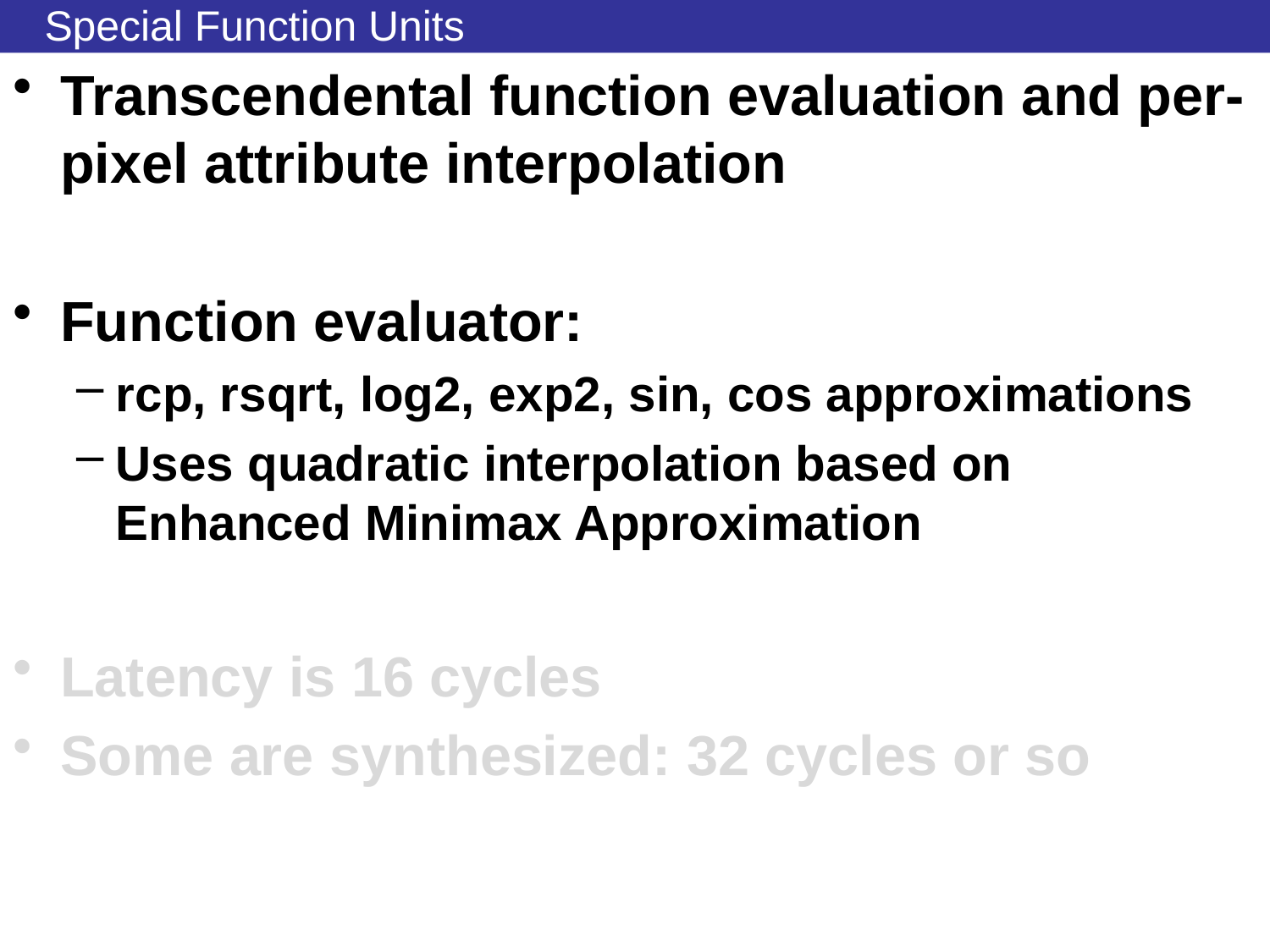

# Special Function Units
Transcendental function evaluation and per-pixel attribute interpolation

Function evaluator:
rcp, rsqrt, log2, exp2, sin, cos approximations
Uses quadratic interpolation based on Enhanced Minimax Approximation

Latency is 16 cycles
Some are synthesized: 32 cycles or so